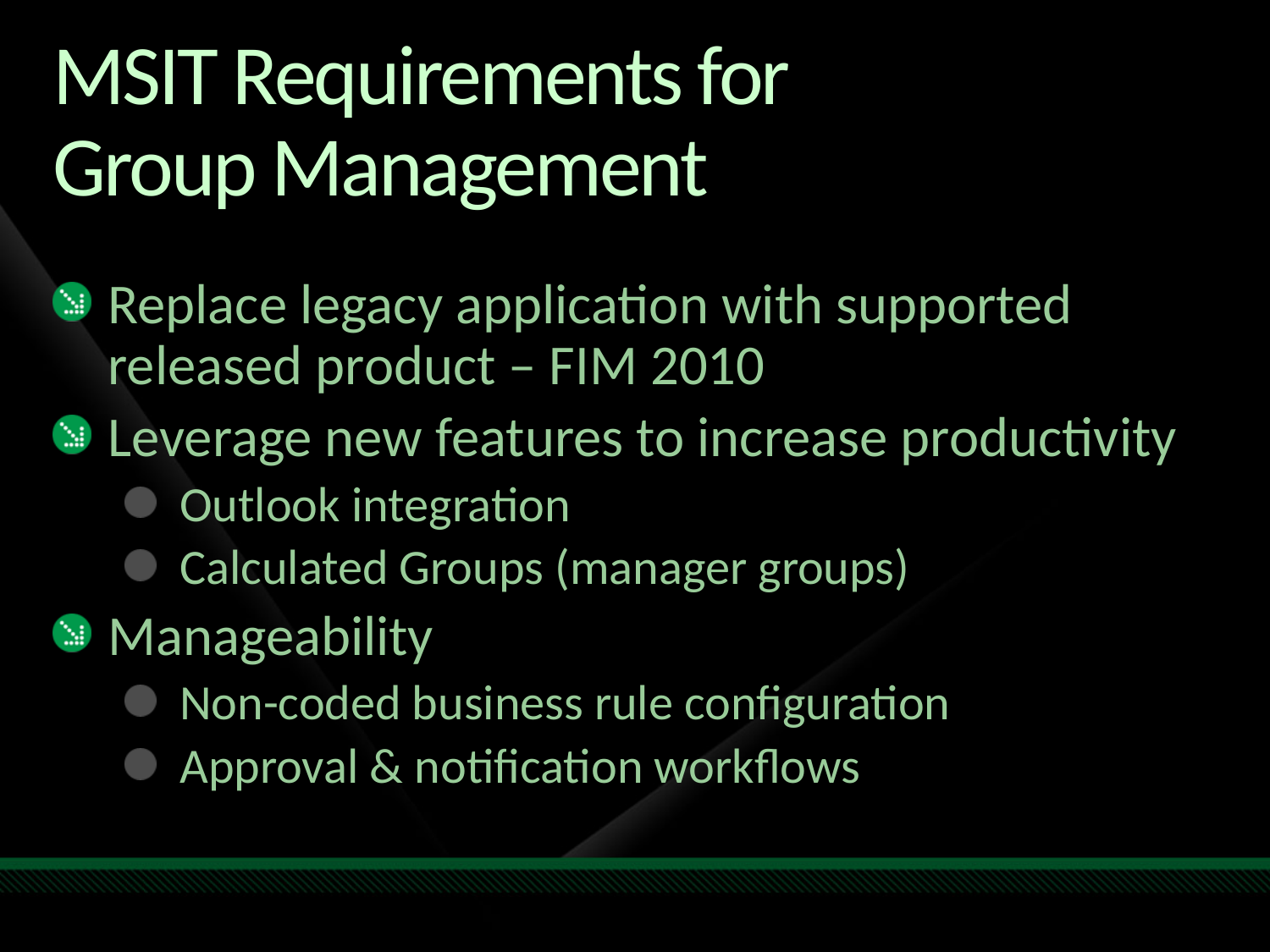

# MSIT Requirements for Group Management

Replace legacy application with supported released product – FIM 2010
Leverage new features to increase productivity
Outlook integration
Calculated Groups (manager groups)
Manageability
Non-coded business rule configuration
Approval & notification workflows